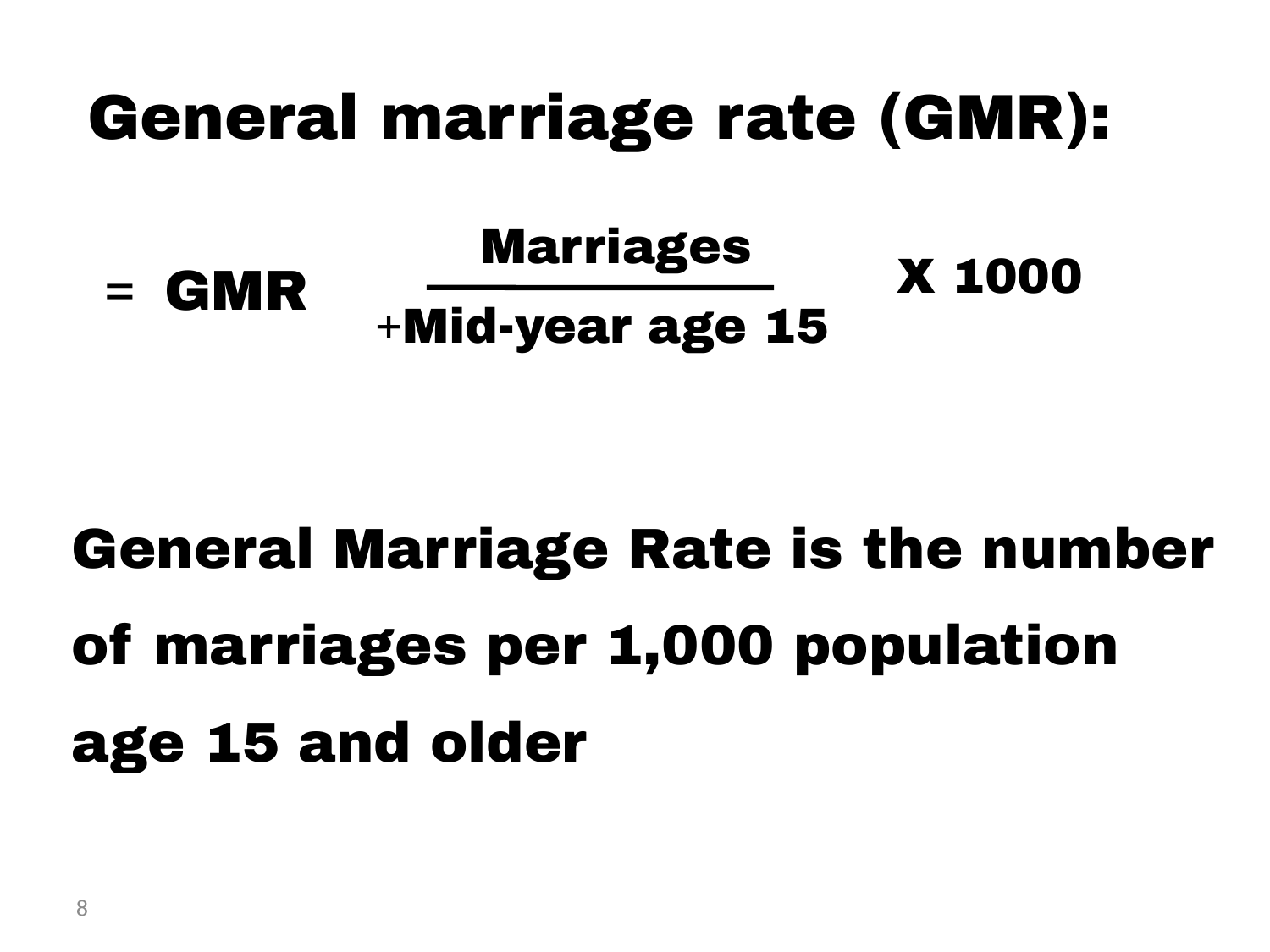

General marriage rate (GMR):
Marriages
X 1000
GMR  =
Mid-year age 15+
General Marriage Rate is the number of marriages per 1,000 population age 15 and older
8